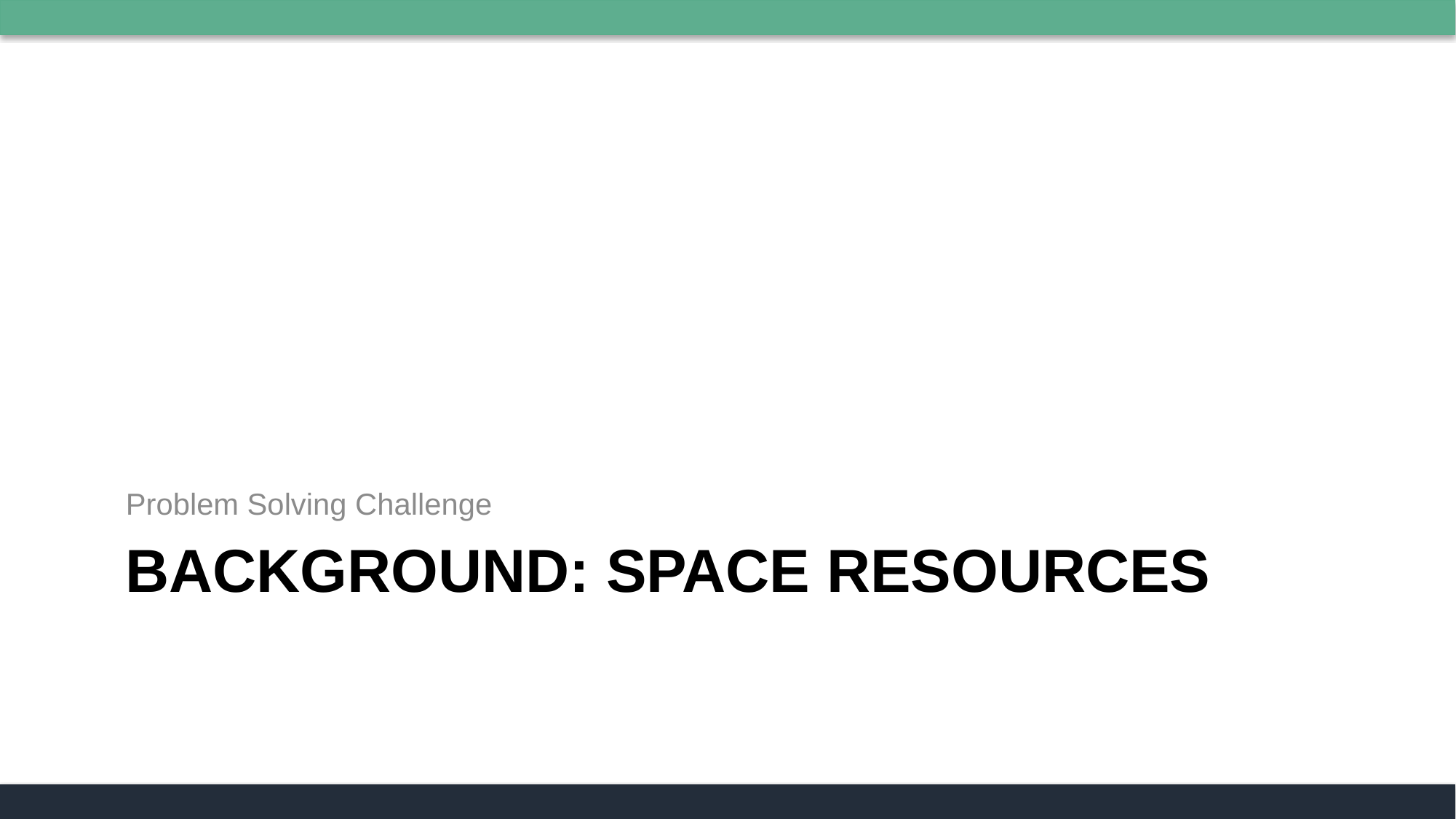

Problem Solving Challenge
# BACKGROUND: SPACE RESOURCES